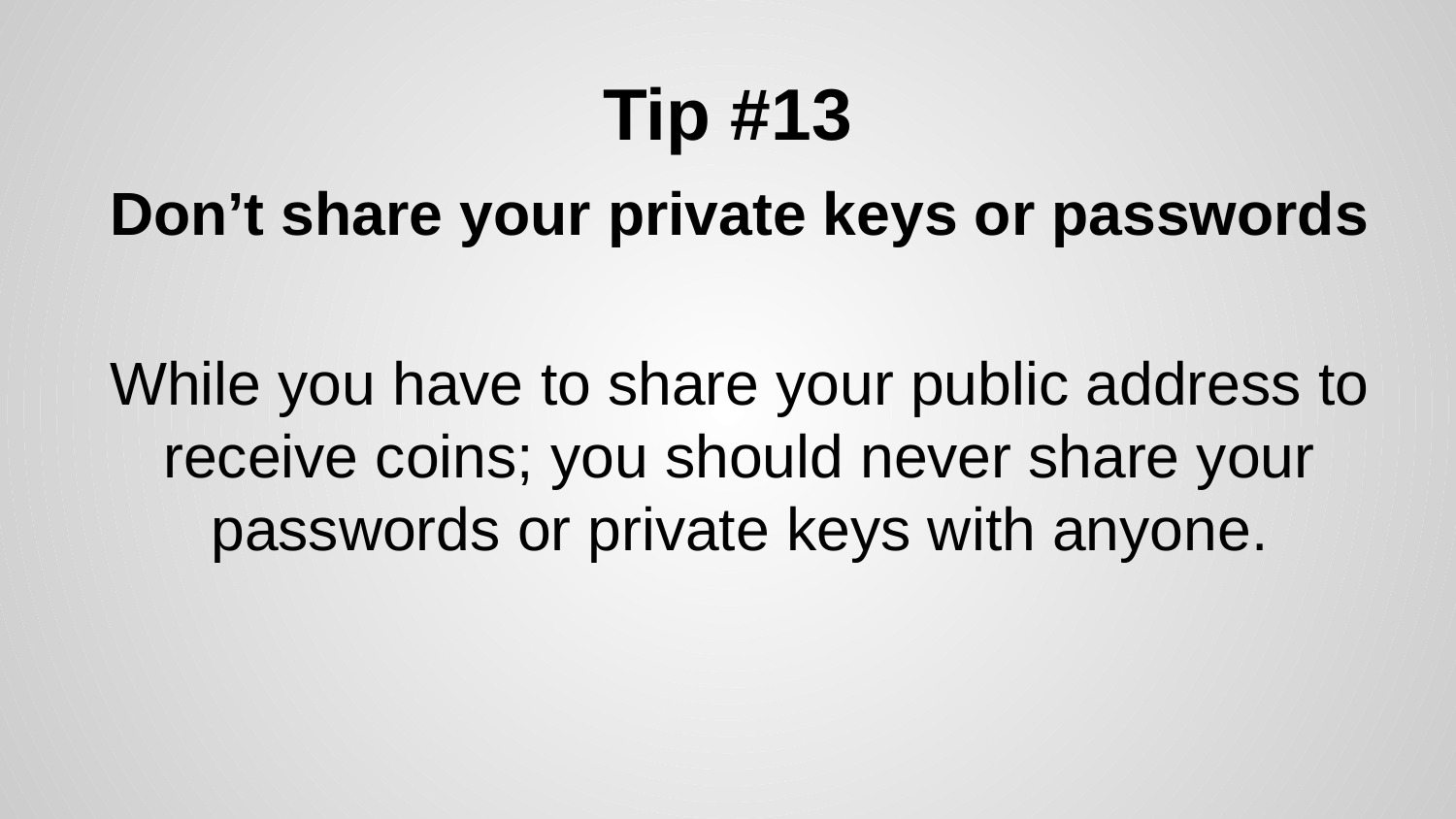

# Tip #13

Don’t share your private keys or passwords

While you have to share your public address to receive coins; you should never share your passwords or private keys with anyone.